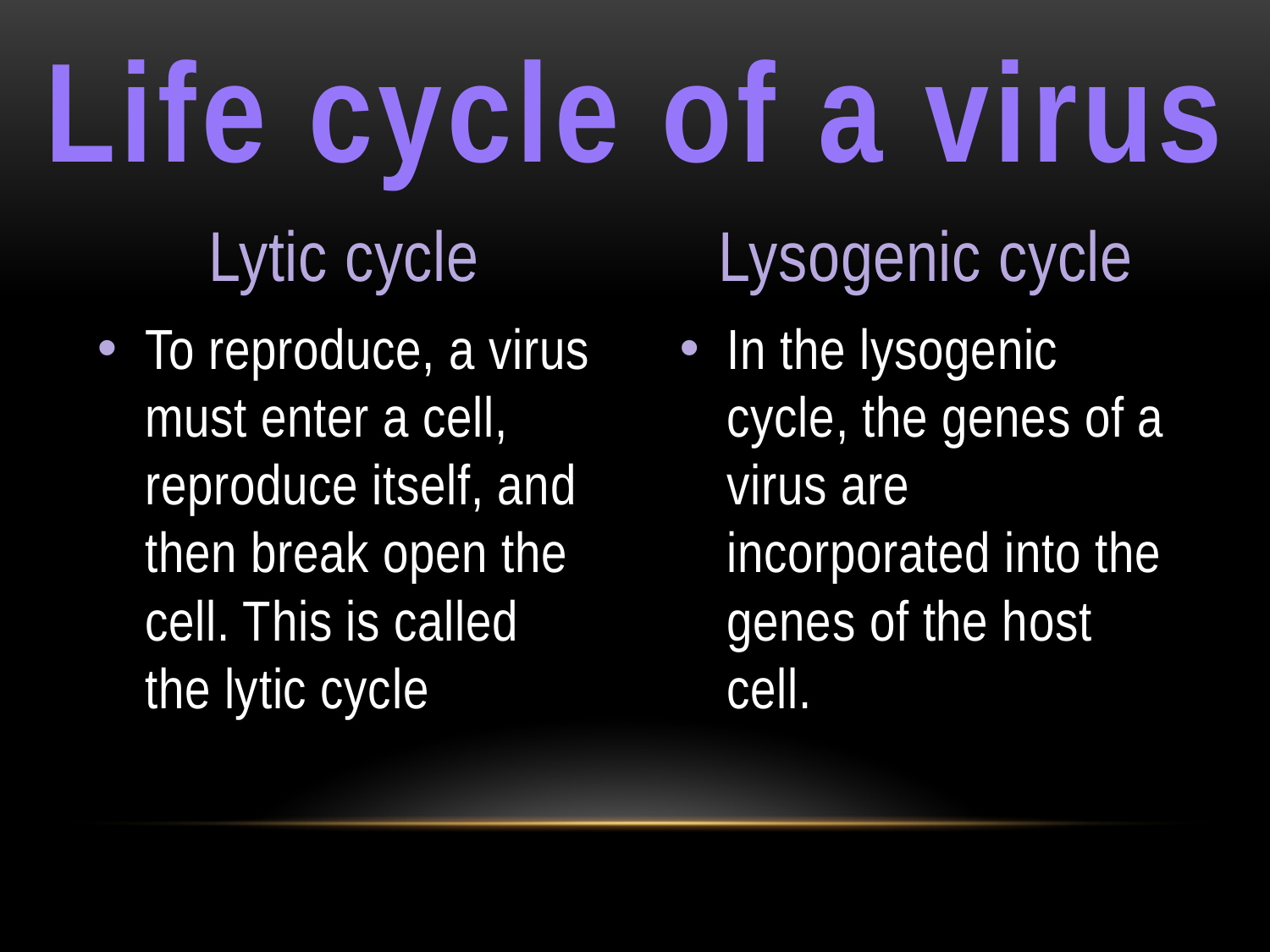

# Life cycle of a virus
Lytic cycle
Lysogenic cycle
To reproduce, a virus must enter a cell, reproduce itself, and then break open the cell. This is called the lytic cycle
In the lysogenic cycle, the genes of a virus are incorporated into the genes of the host cell.